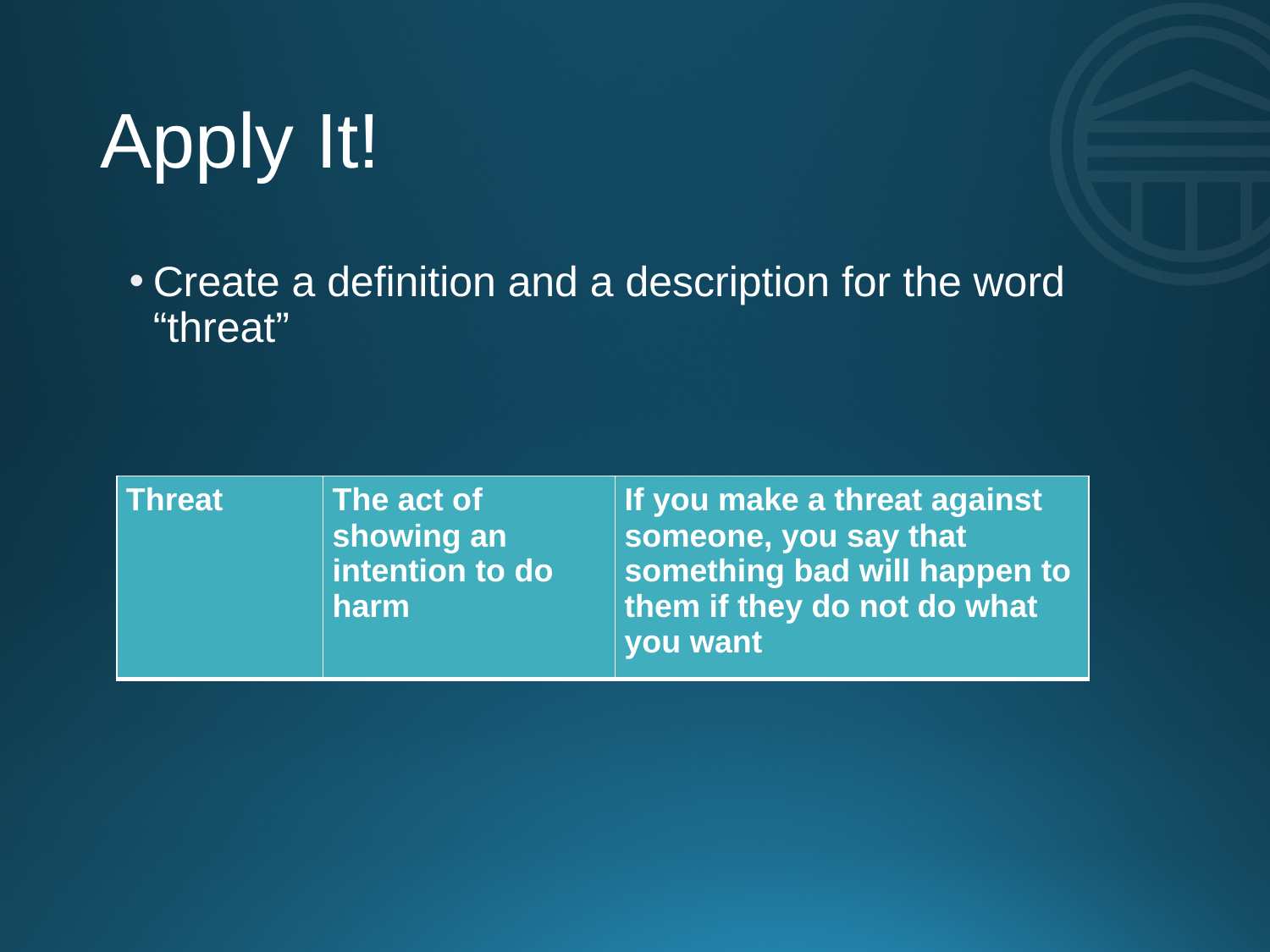

# Apply It!
Create a definition and a description for the word “threat”
| Threat | The act of showing an intention to do harm | If you make a threat against someone, you say that something bad will happen to them if they do not do what you want |
| --- | --- | --- |